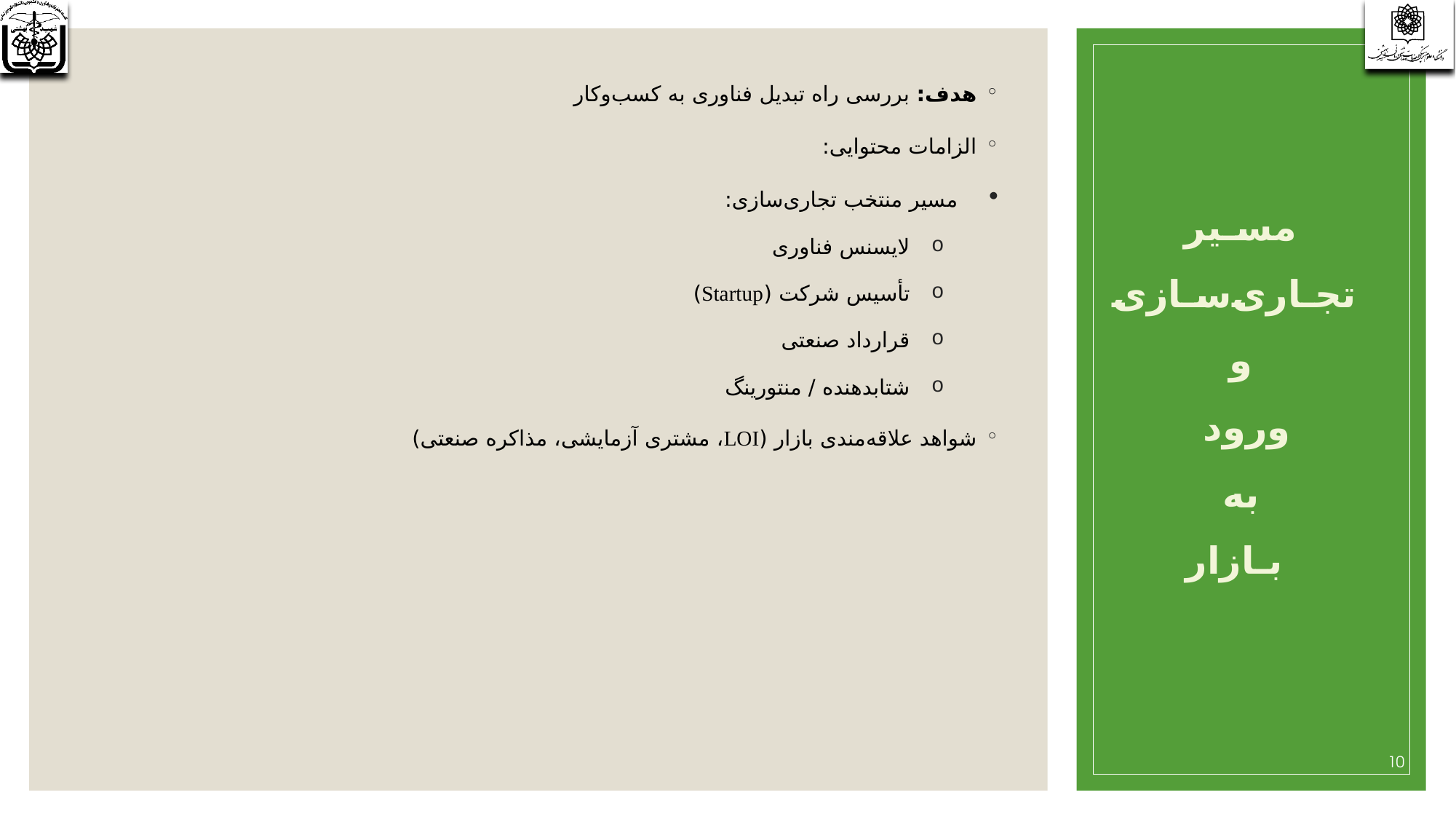

هدف: بررسی راه تبدیل فناوری به کسب‌وکار
الزامات محتوایی:
مسیر منتخب تجاری‌سازی:
لایسنس فناوری
تأسیس شرکت (Startup)
قرارداد صنعتی
شتابدهنده / منتورینگ
شواهد علاقه‌مندی بازار (LOI، مشتری آزمایشی، مذاکره صنعتی)
مسـیر
 تجـاری‌سـازی
 و
ورود
به
 بـازار
10